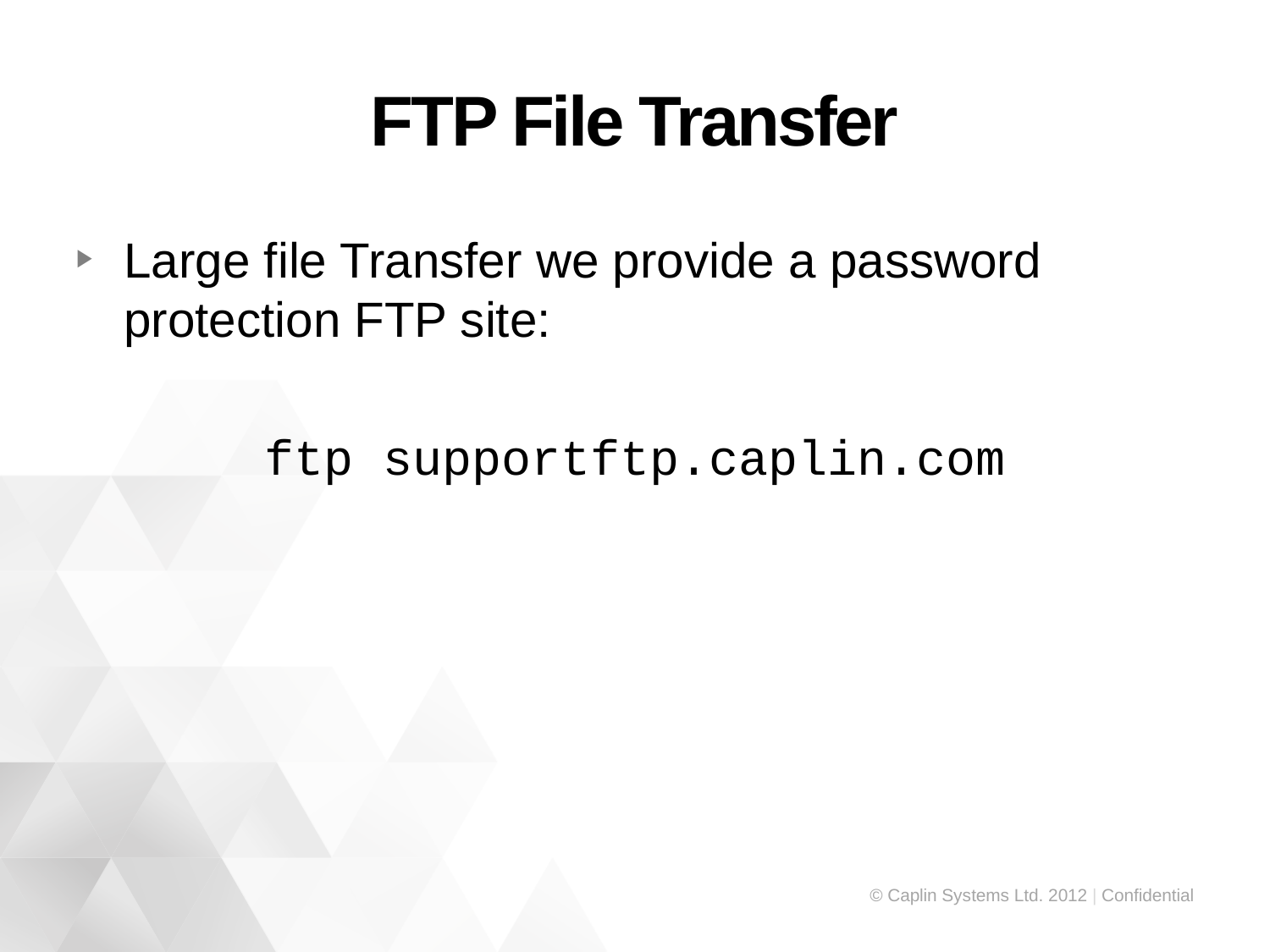

# FTP File Transfer
Large file Transfer we provide a password protection FTP site:

ftp supportftp.caplin.com